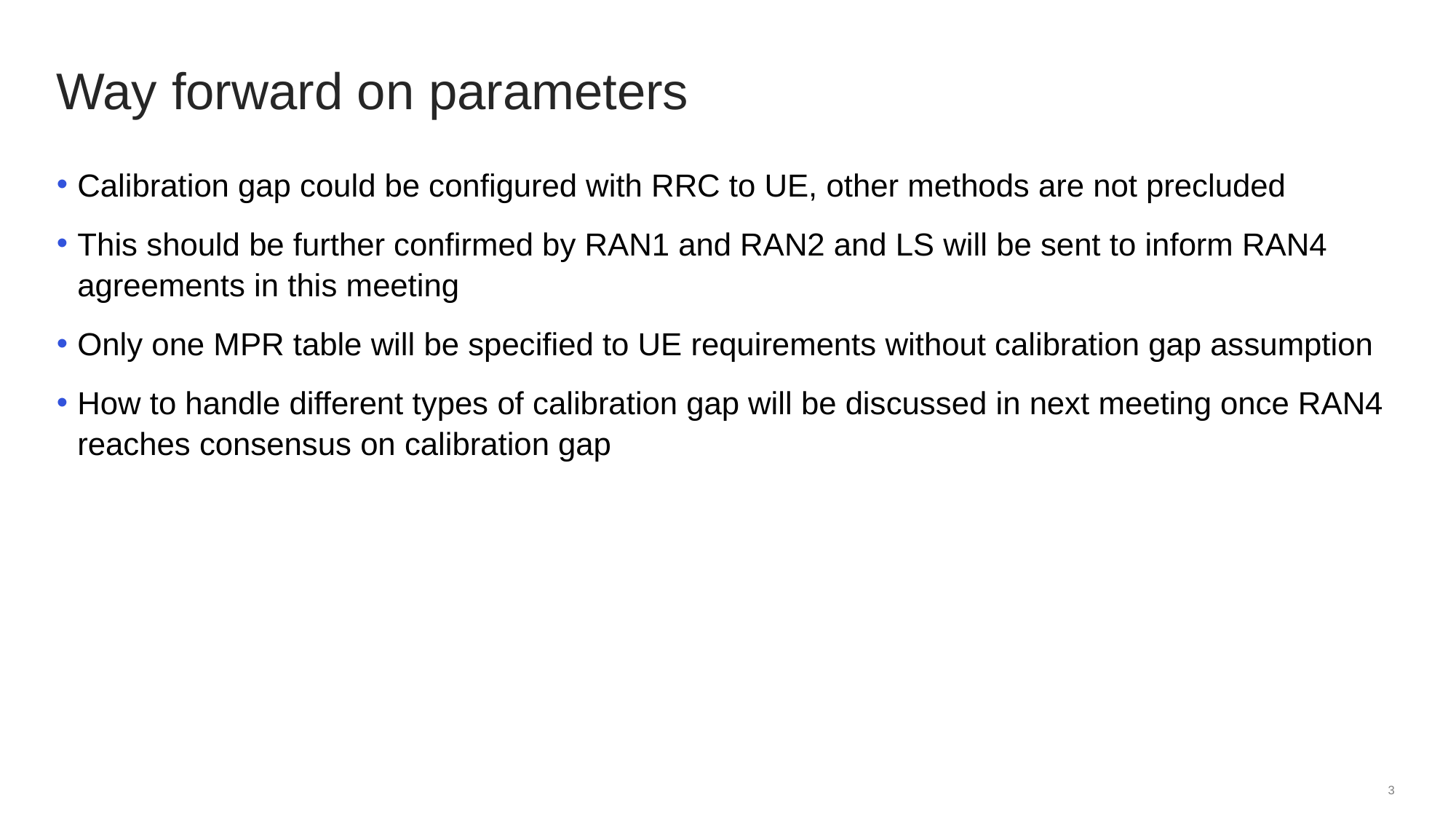

# Way forward on parameters
Calibration gap could be configured with RRC to UE, other methods are not precluded
This should be further confirmed by RAN1 and RAN2 and LS will be sent to inform RAN4 agreements in this meeting
Only one MPR table will be specified to UE requirements without calibration gap assumption
How to handle different types of calibration gap will be discussed in next meeting once RAN4 reaches consensus on calibration gap